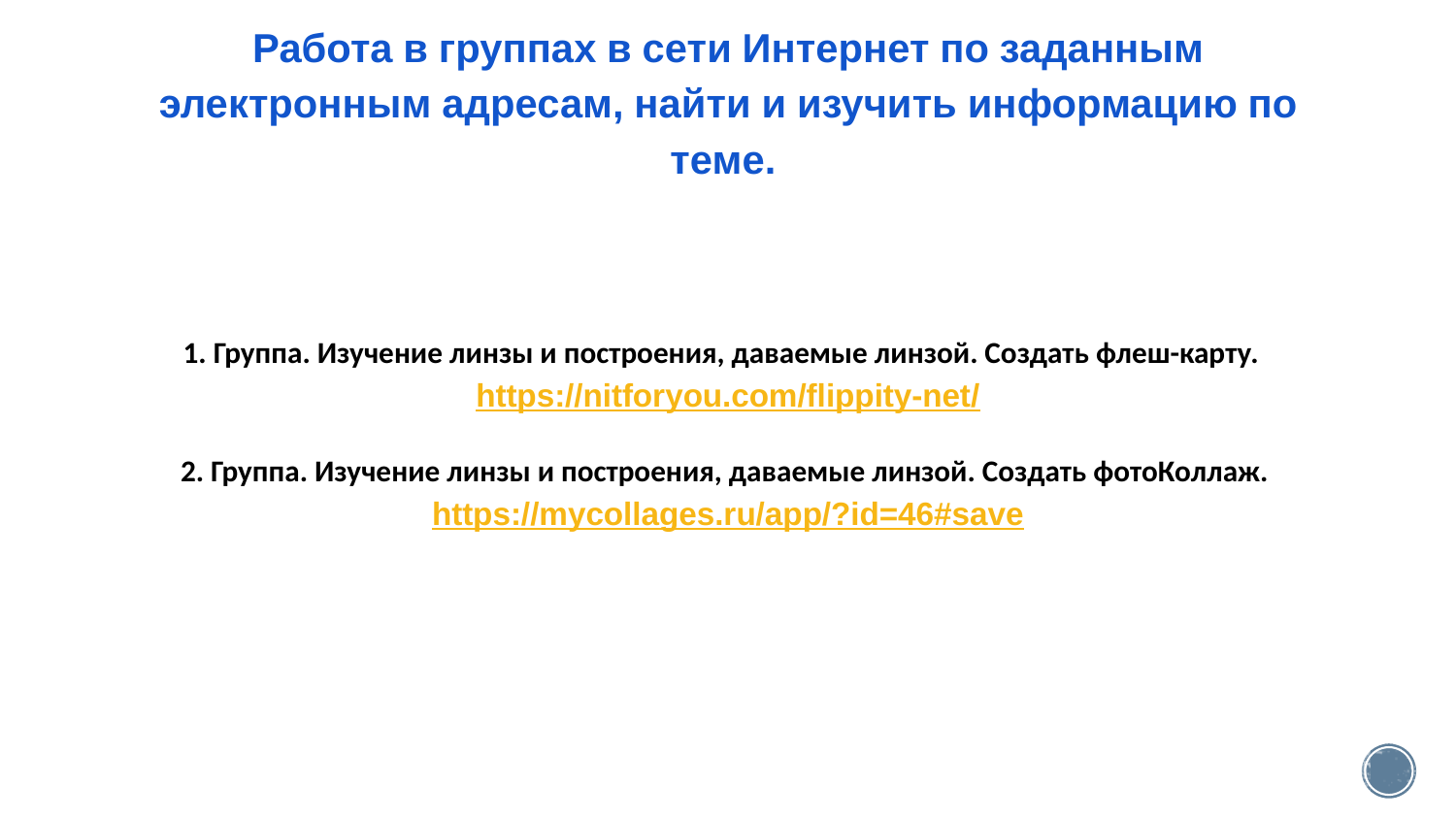

# Работа в группах в сети Интернет по заданным электронным адресам, найти и изучить информацию по теме.

1. Группа. Изучение линзы и построения, даваемые линзой. Создать флеш-карту.  https://nitforyou.com/flippity-net/
2. Группа. Изучение линзы и построения, даваемые линзой. Создать фотоКоллаж. https://mycollages.ru/app/?id=46#save